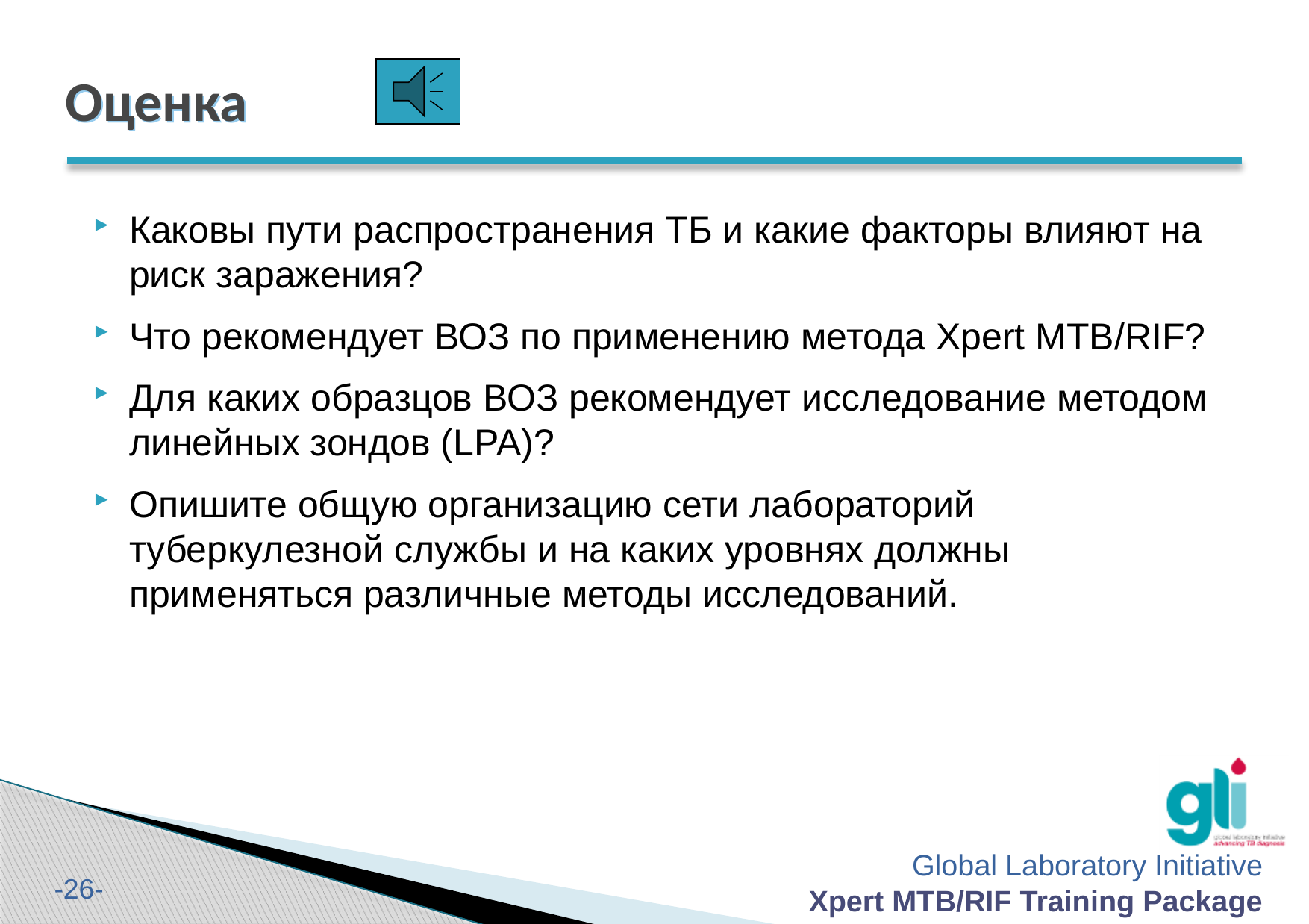

# Оценка

Каковы пути распространения ТБ и какие факторы влияют на риск заражения?
Что рекомендует ВОЗ по применению метода Xpert MTB/RIF?
Для каких образцов ВОЗ рекомендует исследование методом линейных зондов (LPA)?
Опишите общую организацию сети лабораторий туберкулезной службы и на каких уровнях должны применяться различные методы исследований.